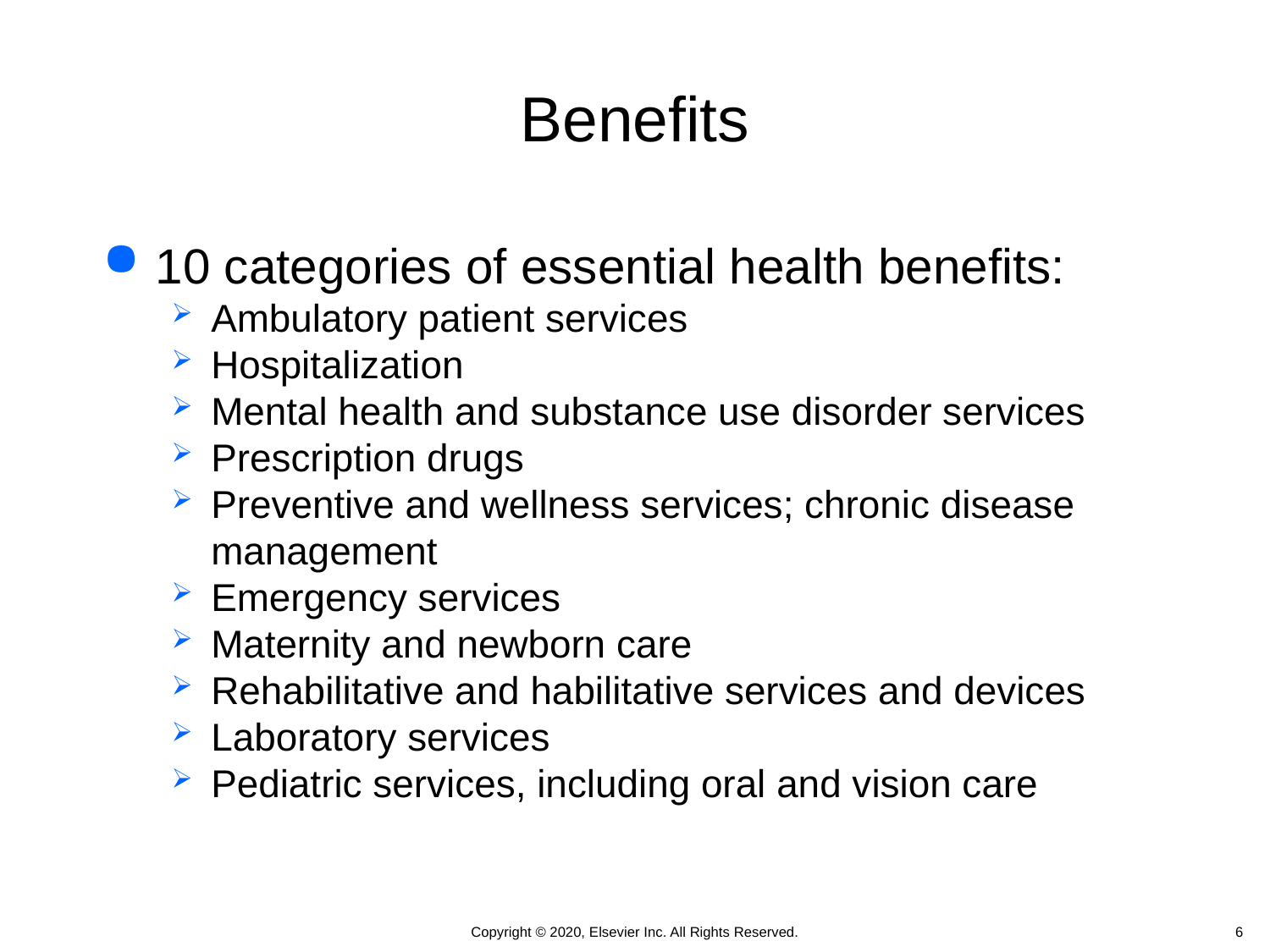

# Benefits
10 categories of essential health benefits:
Ambulatory patient services
Hospitalization
Mental health and substance use disorder services
Prescription drugs
Preventive and wellness services; chronic disease management
Emergency services
Maternity and newborn care
Rehabilitative and habilitative services and devices
Laboratory services
Pediatric services, including oral and vision care
 6